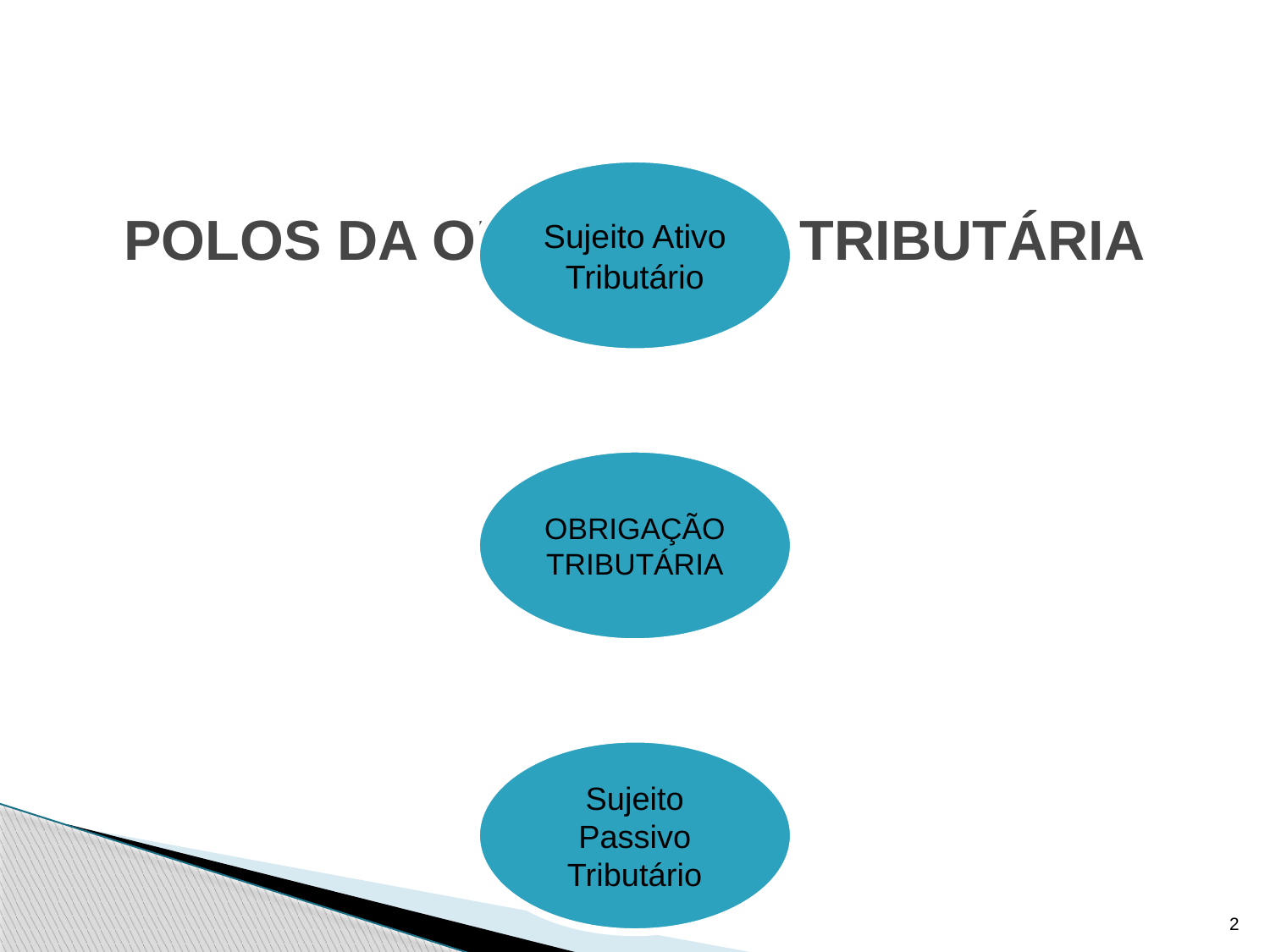

OBRIGAÇÃO TRIBUTÁRIA
Sujeito Passivo Tributário
# POLOS DA OBRIGAÇÃO TRIBUTÁRIA

2